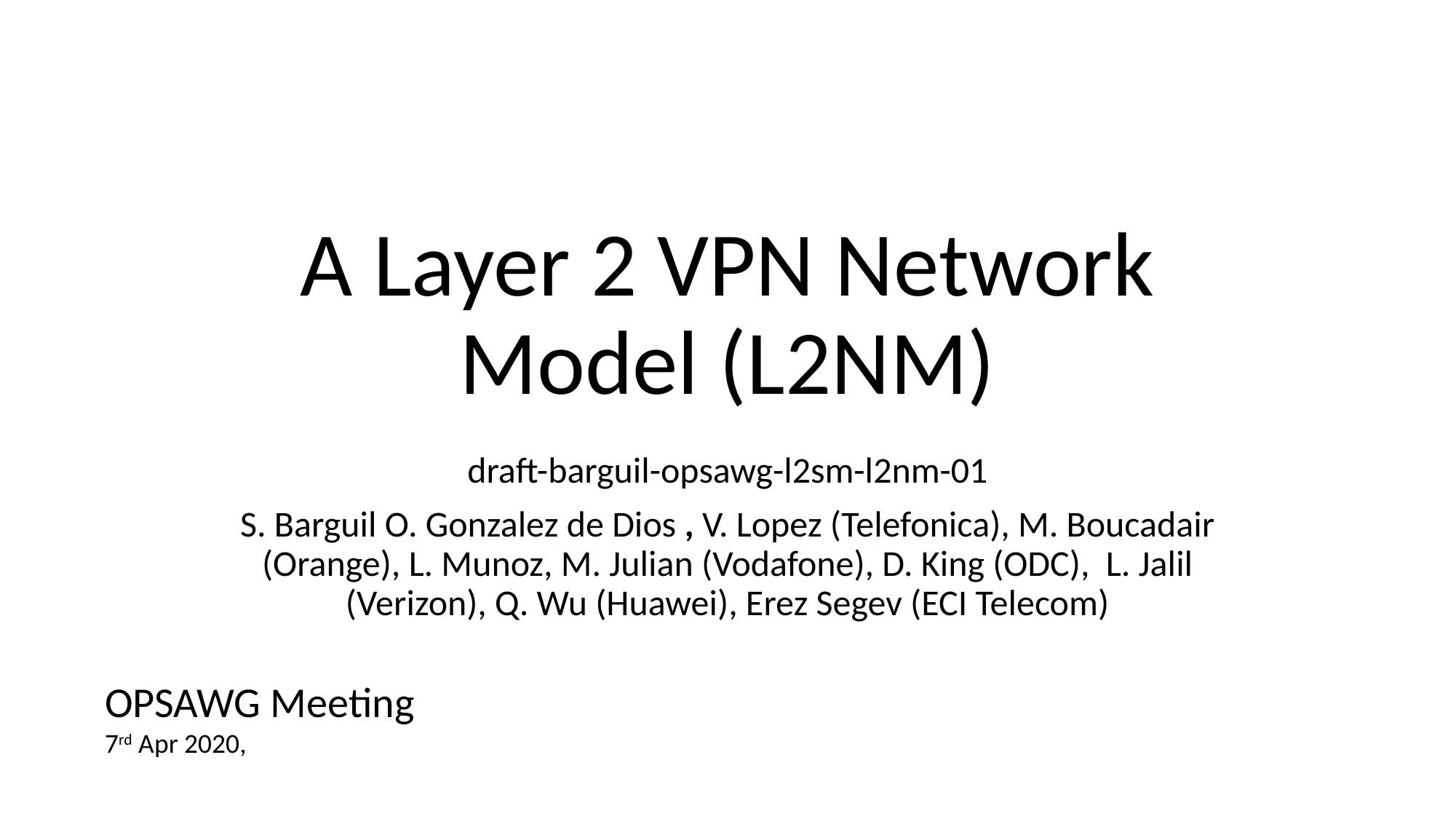

# A Layer 2 VPN Network Model (L2NM)
draft-barguil-opsawg-l2sm-l2nm-01
S. Barguil O. Gonzalez de Dios , V. Lopez (Telefonica), M. Boucadair (Orange), L. Munoz, M. Julian (Vodafone), D. King (ODC),  L. Jalil (Verizon), Q. Wu (Huawei), Erez Segev (ECI Telecom)

OPSAWG Meeting
7rd Apr 2020,